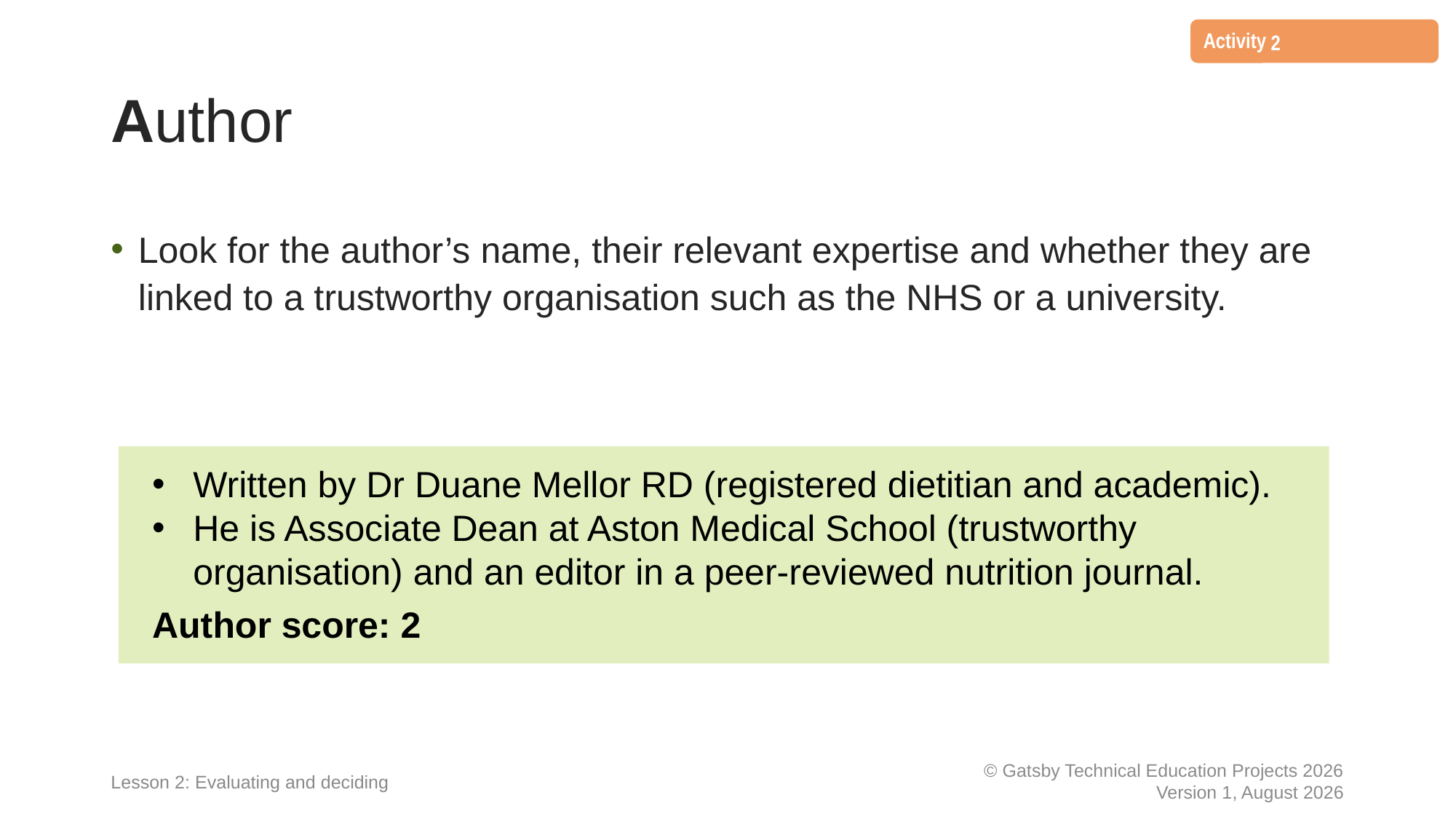

2
# Author
Look for the author’s name, their relevant expertise and whether they are linked to a trustworthy organisation such as the NHS or a university.

Written by Dr Duane Mellor RD (registered dietitian and academic).
He is Associate Dean at Aston Medical School (trustworthy organisation) and an editor in a peer-reviewed nutrition journal.
Author score: 2
Lesson 2: Evaluating and deciding